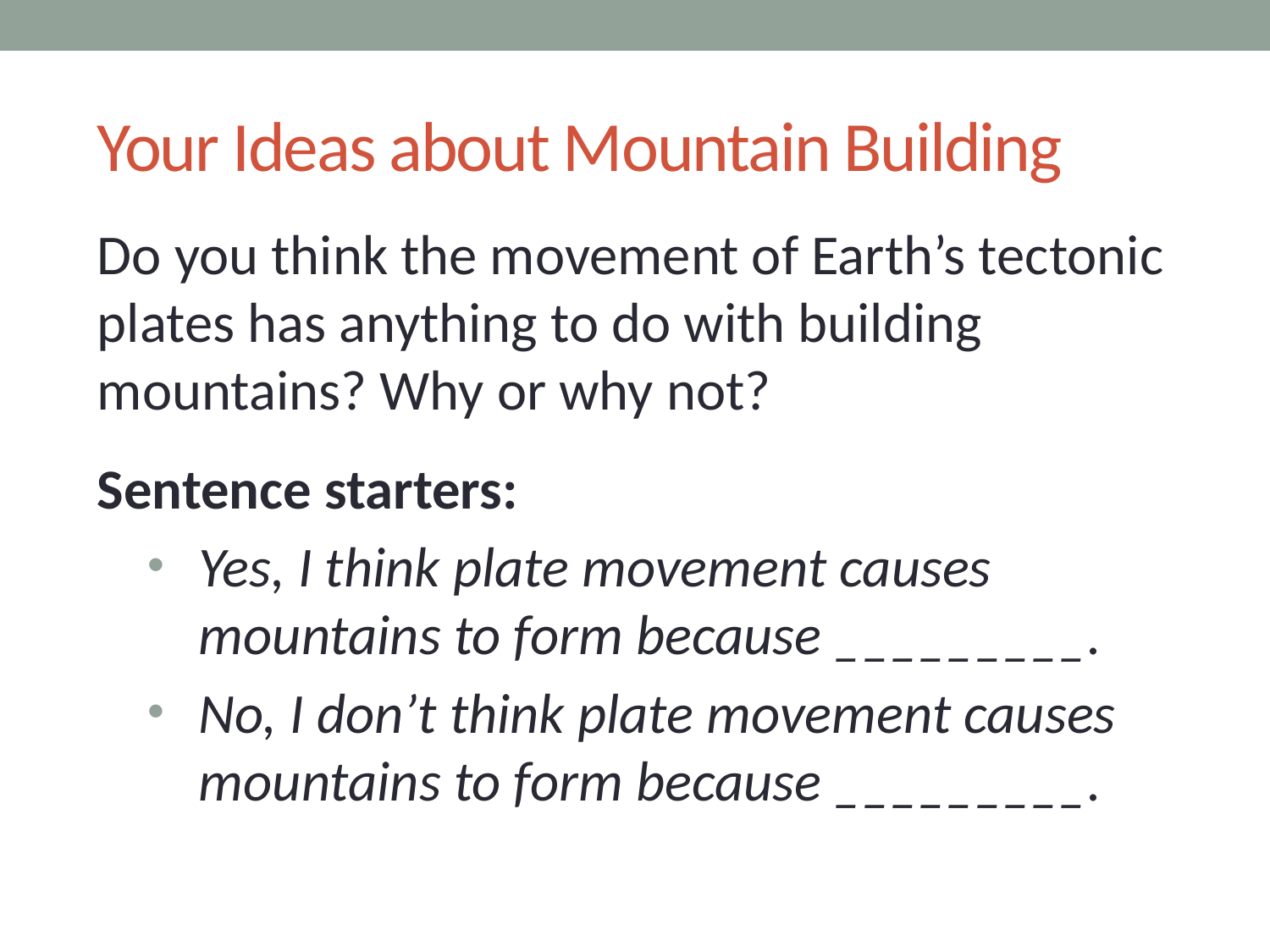

# Your Ideas about Mountain Building
Do you think the movement of Earth’s tectonic plates has anything to do with building mountains? Why or why not?
Sentence starters:
Yes, I think plate movement causes mountains to form because _________.
No, I don’t think plate movement causes mountains to form because _________.